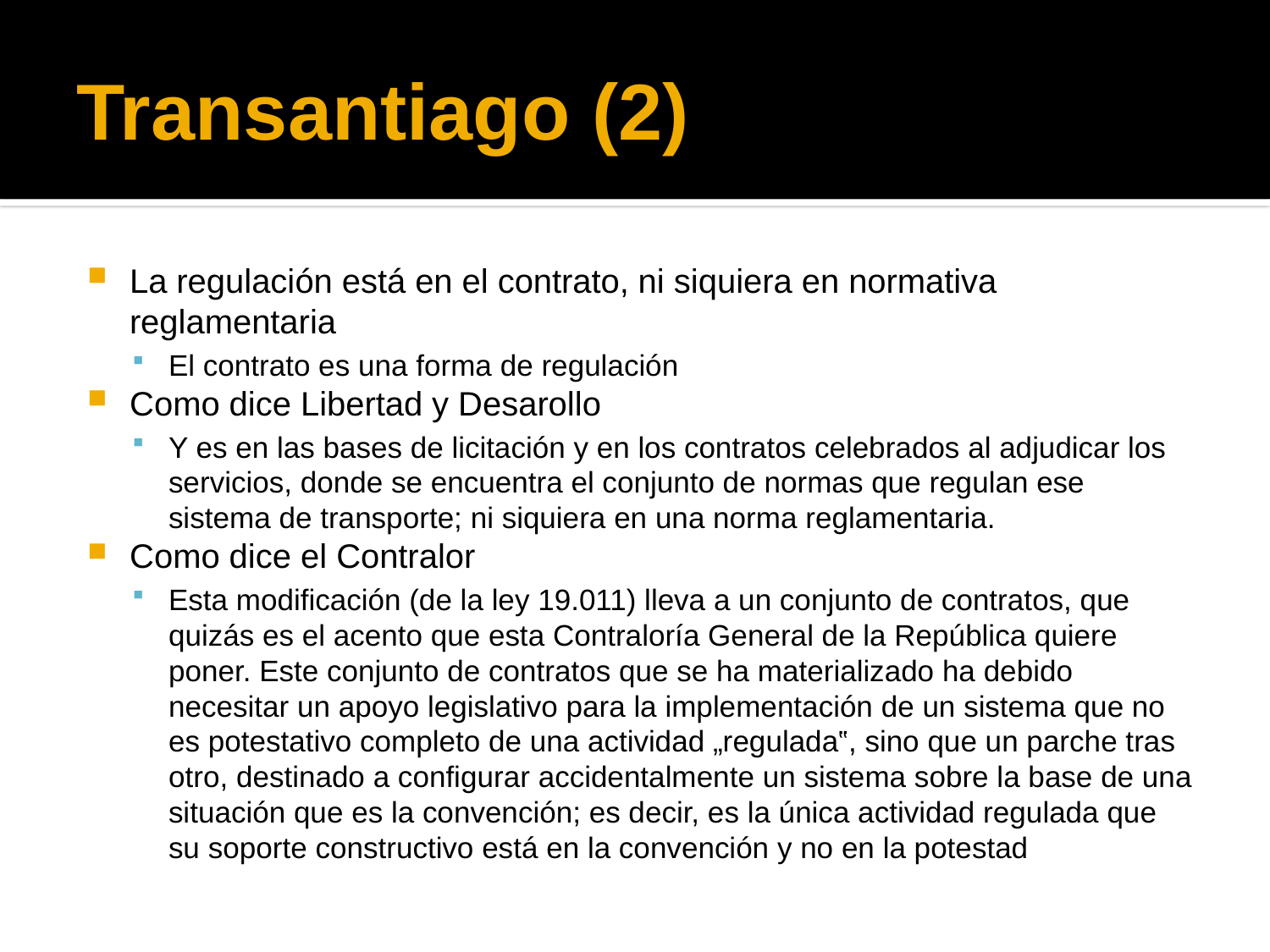

# Transantiago (2)
La regulación está en el contrato, ni siquiera en normativa reglamentaria
El contrato es una forma de regulación
Como dice Libertad y Desarollo
Y es en las bases de licitación y en los contratos celebrados al adjudicar los servicios, donde se encuentra el conjunto de normas que regulan ese sistema de transporte; ni siquiera en una norma reglamentaria.
Como dice el Contralor
Esta modificación (de la ley 19.011) lleva a un conjunto de contratos, que quizás es el acento que esta Contraloría General de la República quiere poner. Este conjunto de contratos que se ha materializado ha debido necesitar un apoyo legislativo para la implementación de un sistema que no es potestativo completo de una actividad „regulada‟, sino que un parche tras otro, destinado a configurar accidentalmente un sistema sobre la base de una situación que es la convención; es decir, es la única actividad regulada que su soporte constructivo está en la convención y no en la potestad